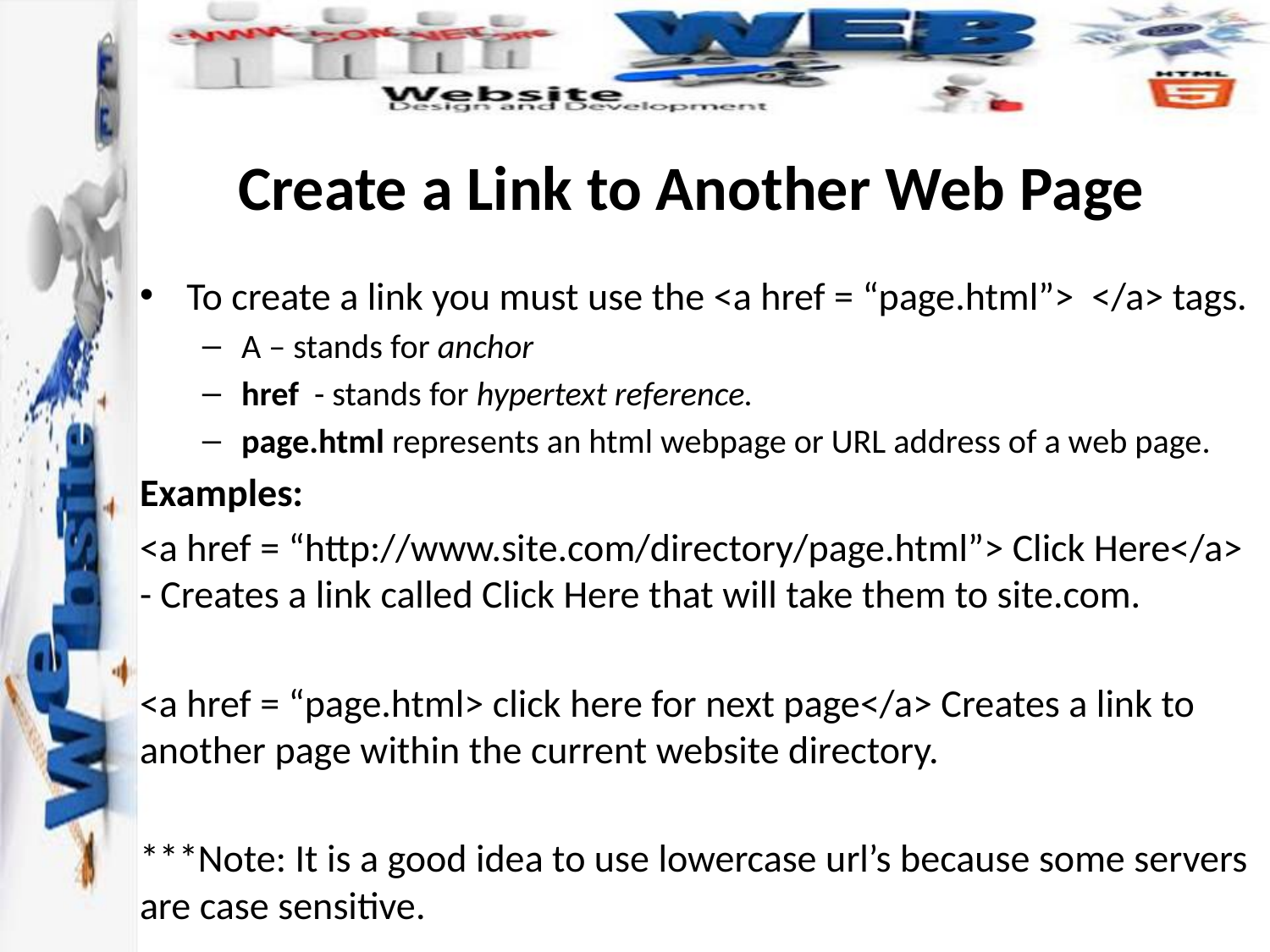

# Create a Link to Another Web Page
To create a link you must use the <a href = “page.html”>  </a> tags.
A – stands for anchor
href  - stands for hypertext reference.
page.html represents an html webpage or URL address of a web page.
Examples:
<a href = “http://www.site.com/directory/page.html”> Click Here</a> - Creates a link called Click Here that will take them to site.com.

<a href = “page.html> click here for next page</a> Creates a link to another page within the current website directory.

***Note: It is a good idea to use lowercase url’s because some servers are case sensitive.